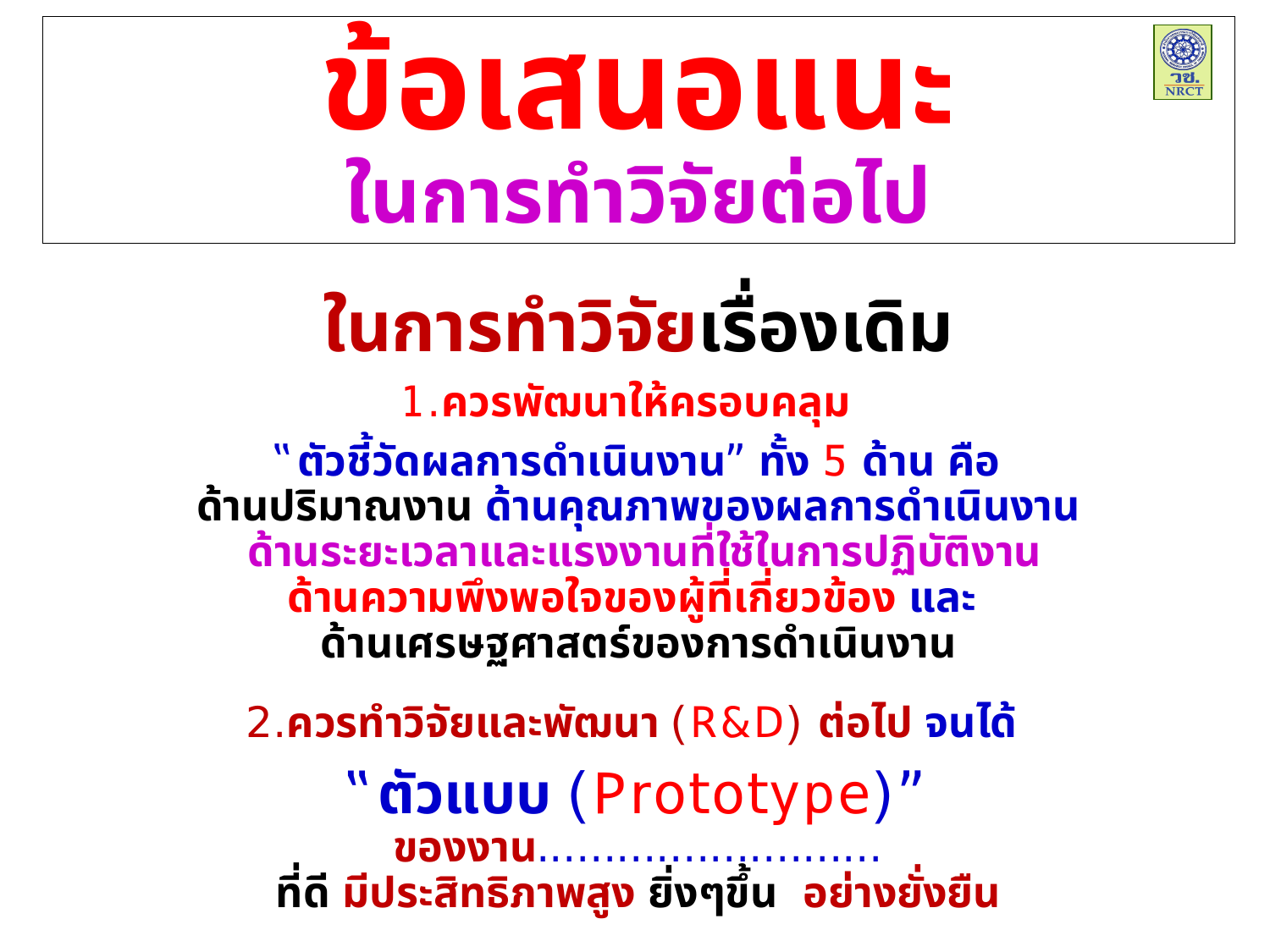

# ข้อเสนอแนะ ในการทำวิจัยต่อไป
ในการทำวิจัยเรื่องเดิม
1.ควรพัฒนาให้ครอบคลุม
“ตัวชี้วัดผลการดำเนินงาน” ทั้ง 5 ด้าน คือ
ด้านปริมาณงาน ด้านคุณภาพของผลการดำเนินงาน
 ด้านระยะเวลาและแรงงานที่ใช้ในการปฏิบัติงาน
ด้านความพึงพอใจของผู้ที่เกี่ยวข้อง และ
ด้านเศรษฐศาสตร์ของการดำเนินงาน

2.ควรทำวิจัยและพัฒนา (R&D) ต่อไป จนได้
“ตัวแบบ (Prototype)”
ของงาน..........................
ที่ดี มีประสิทธิภาพสูง ยิ่งๆขึ้น  อย่างยั่งยืน